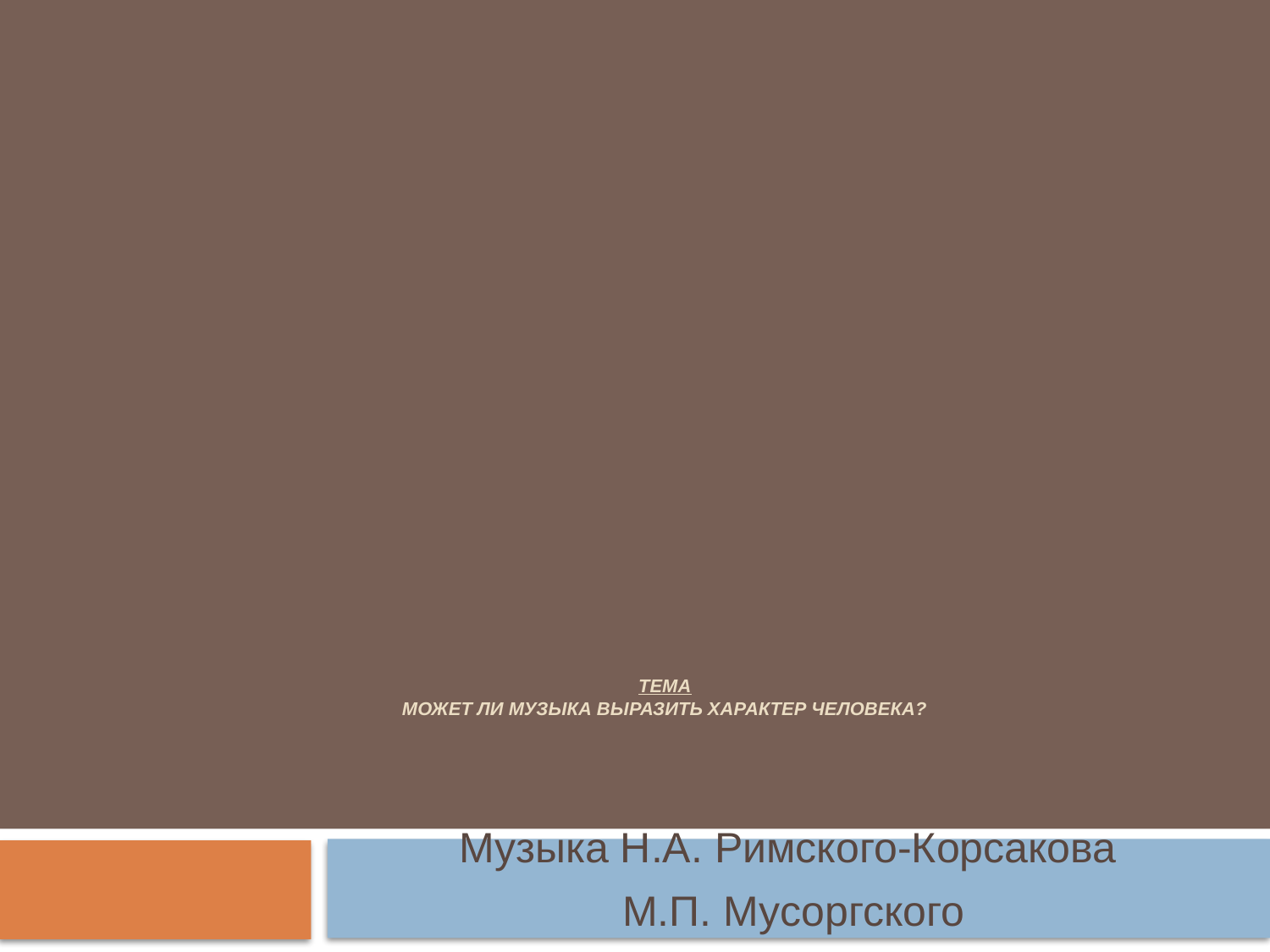

# Тема Может ли музыка выразить характер человека?

Музыка Н.А. Римского-Корсакова
М.П. Мусоргского